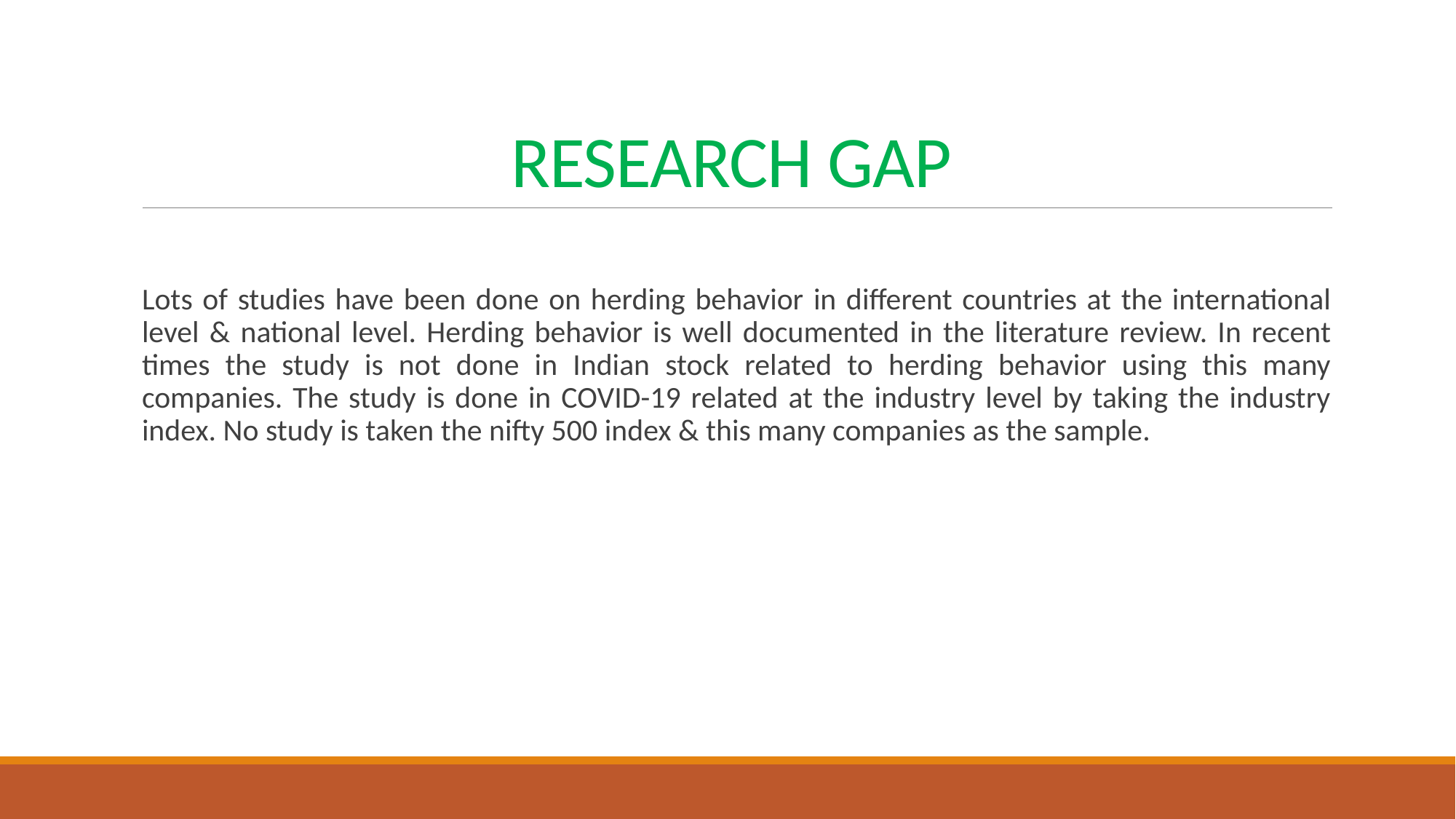

# RESEARCH GAP

Lots of studies have been done on herding behavior in different countries at the international level & national level. Herding behavior is well documented in the literature review. In recent times the study is not done in Indian stock related to herding behavior using this many companies. The study is done in COVID-19 related at the industry level by taking the industry index. No study is taken the nifty 500 index & this many companies as the sample.